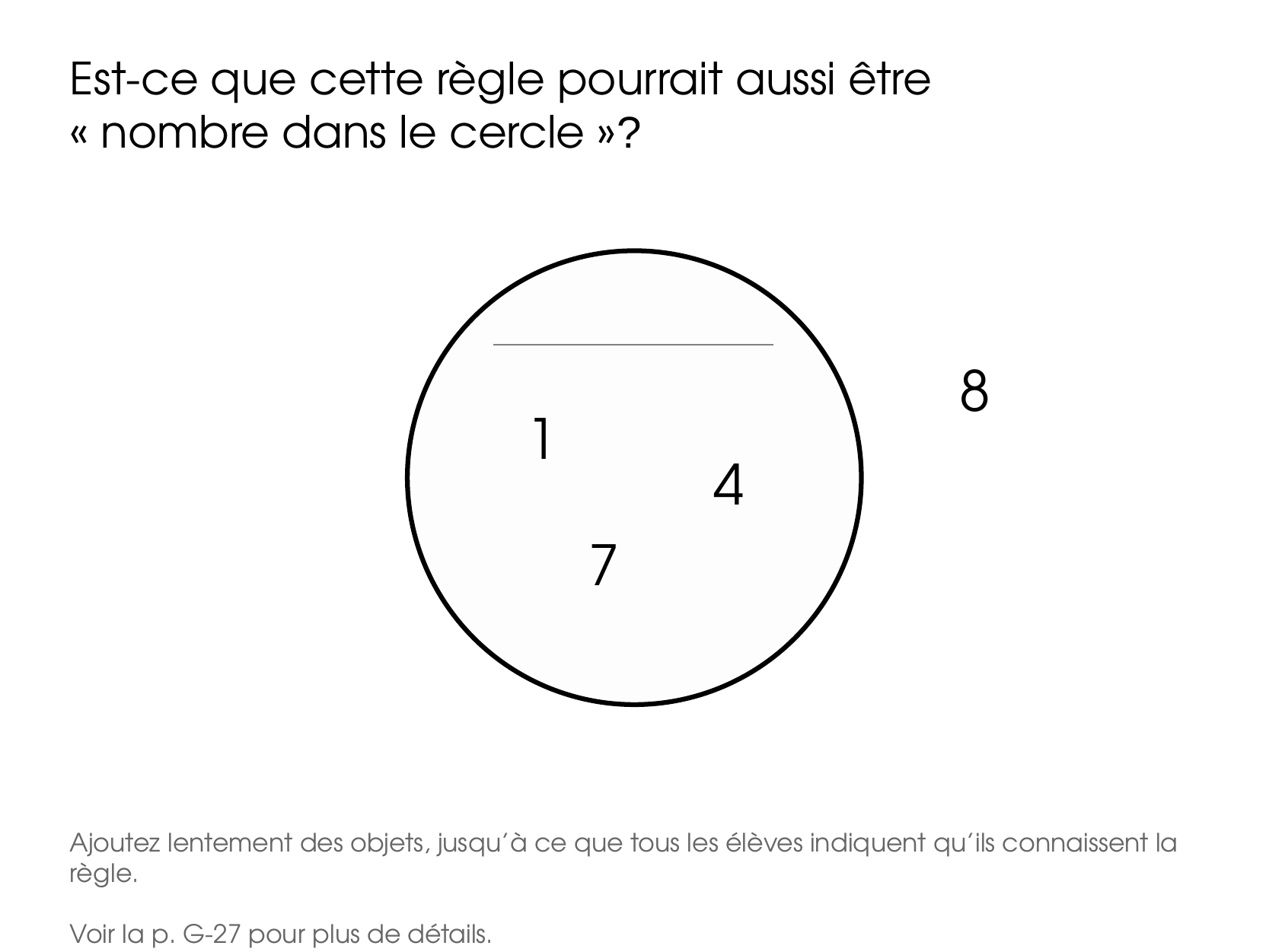

Est-ce que cette règle pourrait aussi être « nombre dans le cercle »?

1
4
7
8
Ajoutez lentement des objets, jusqu’à ce que tous les élèves indiquent qu’ils connaissent la règle.
Voir la p. G-27 pour plus de détails.